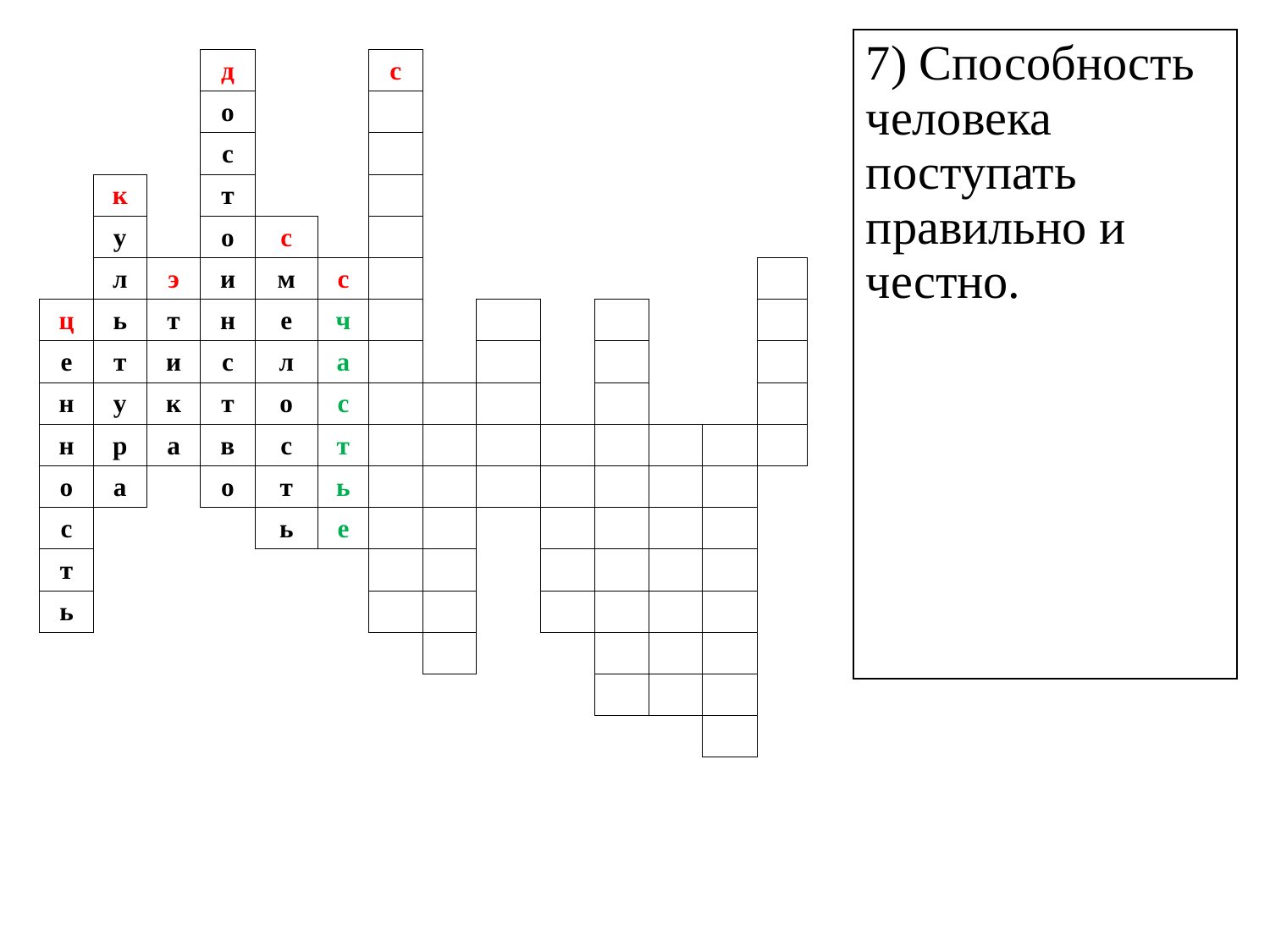

| 7) Способность человека поступать правильно и честно. |
| --- |
|  |  |  | д |  |  | с |  |  |  |  |  |  |  |
| --- | --- | --- | --- | --- | --- | --- | --- | --- | --- | --- | --- | --- | --- |
|  |  |  | о |  |  |  |  |  |  |  |  |  |  |
|  |  |  | с |  |  |  |  |  |  |  |  |  |  |
|  | к |  | т |  |  |  |  |  |  |  |  |  |  |
|  | у |  | о | с |  |  |  |  |  |  |  |  |  |
|  | л | э | и | м | с |  |  |  |  |  |  |  |  |
| ц | ь | т | н | е | ч |  |  |  |  |  |  |  |  |
| е | т | и | с | л | а |  |  |  |  |  |  |  |  |
| н | у | к | т | о | с |  |  |  |  |  |  |  |  |
| н | р | а | в | с | т |  |  |  |  |  |  |  |  |
| о | а |  | о | т | ь |  |  |  |  |  |  |  |  |
| с |  |  |  | ь | е |  |  |  |  |  |  |  |  |
| т |  |  |  |  |  |  |  |  |  |  |  |  |  |
| ь |  |  |  |  |  |  |  |  |  |  |  |  |  |
|  |  |  |  |  |  |  |  |  |  |  |  |  |  |
|  |  |  |  |  |  |  |  |  |  |  |  |  |  |
|  |  |  |  |  |  |  |  |  |  |  |  |  |  |